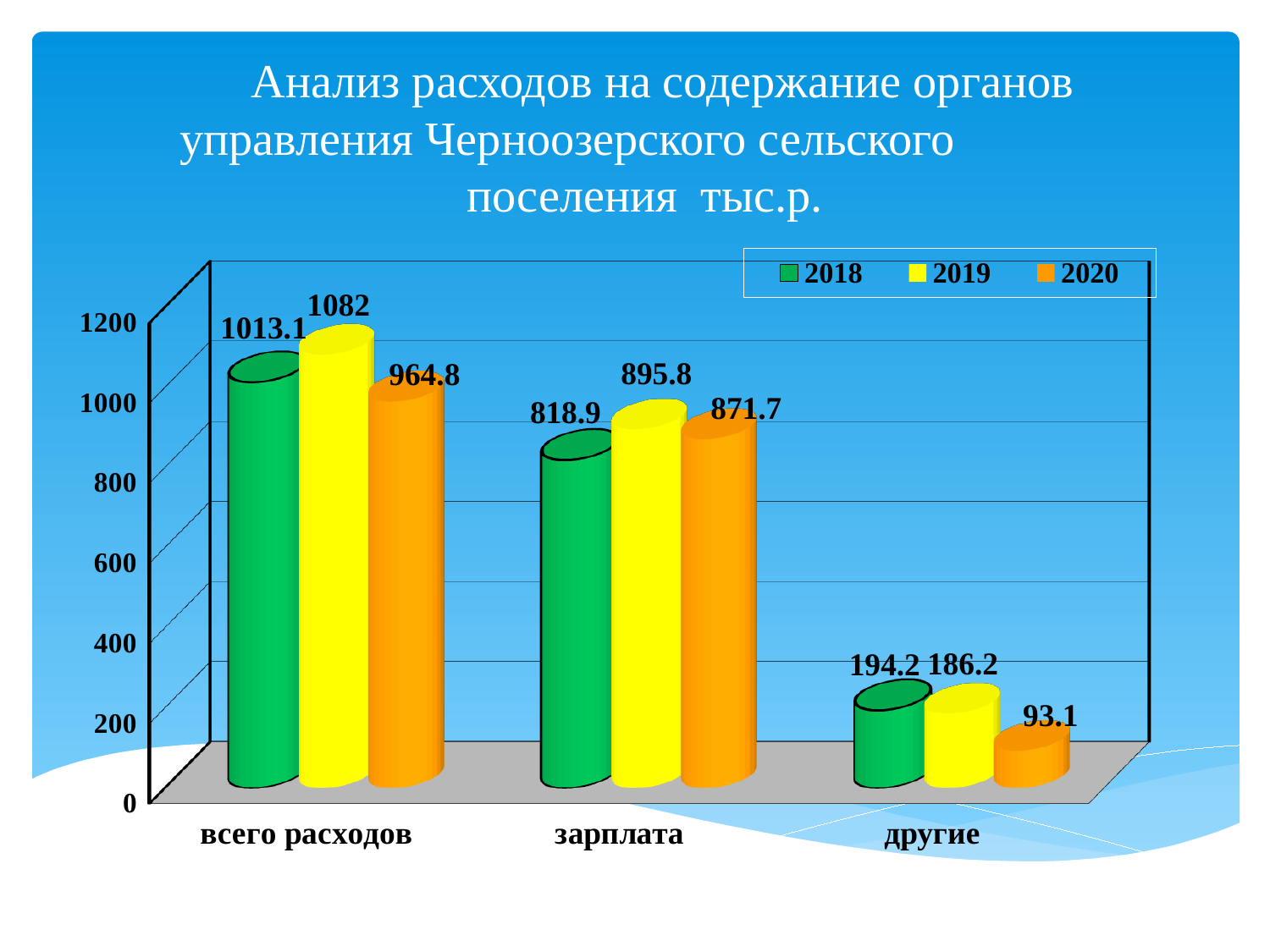

# Анализ расходов на содержание органов управления Черноозерского сельского              поселения  тыс.р.

[unsupported chart]